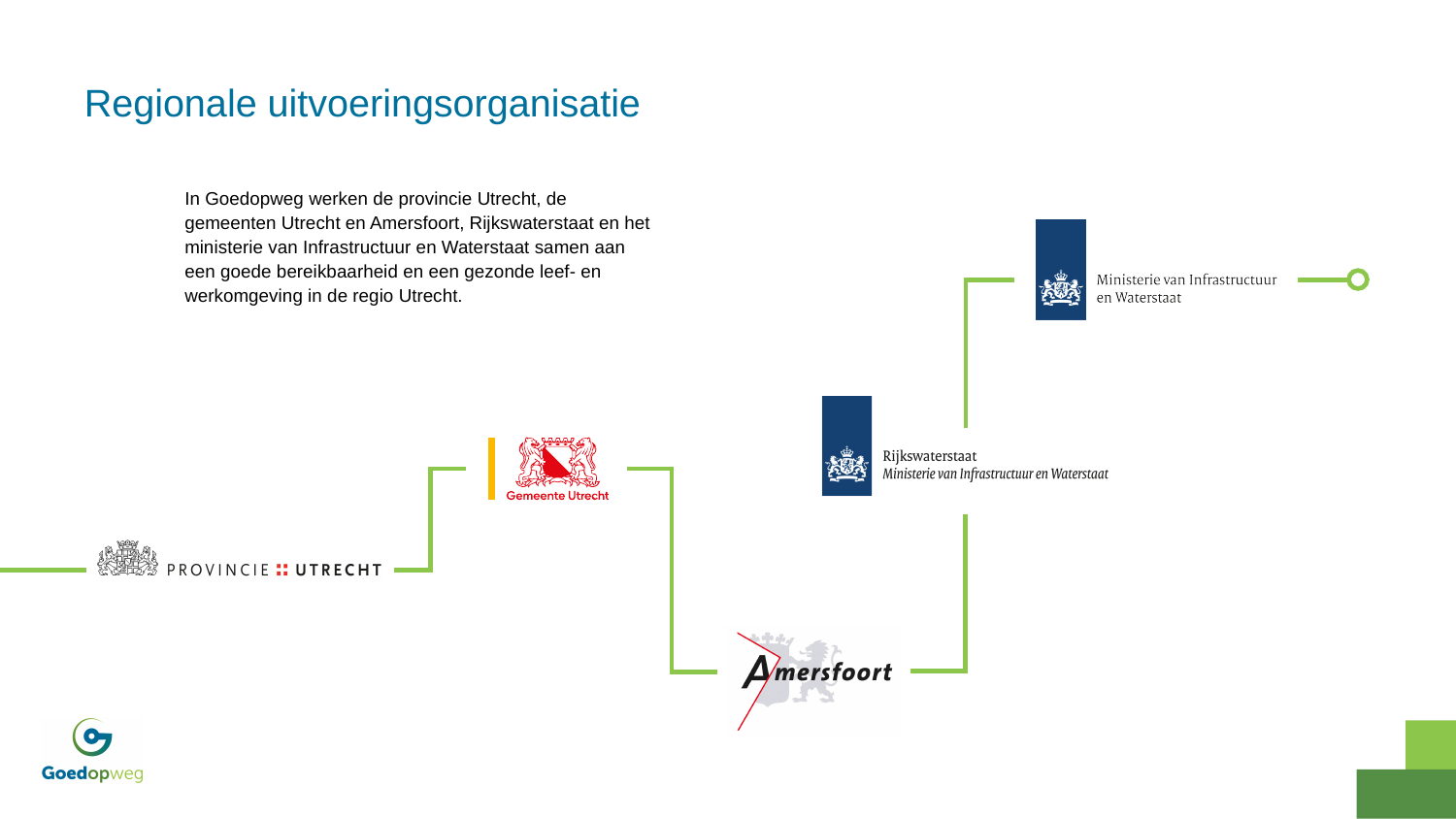

# Regionale uitvoeringsorganisatie
In Goedopweg werken de provincie Utrecht, de gemeenten Utrecht en Amersfoort, Rijkswaterstaat en het ministerie van Infrastructuur en Waterstaat samen aan een goede bereikbaarheid en een gezonde leef- en werkomgeving in de regio Utrecht.